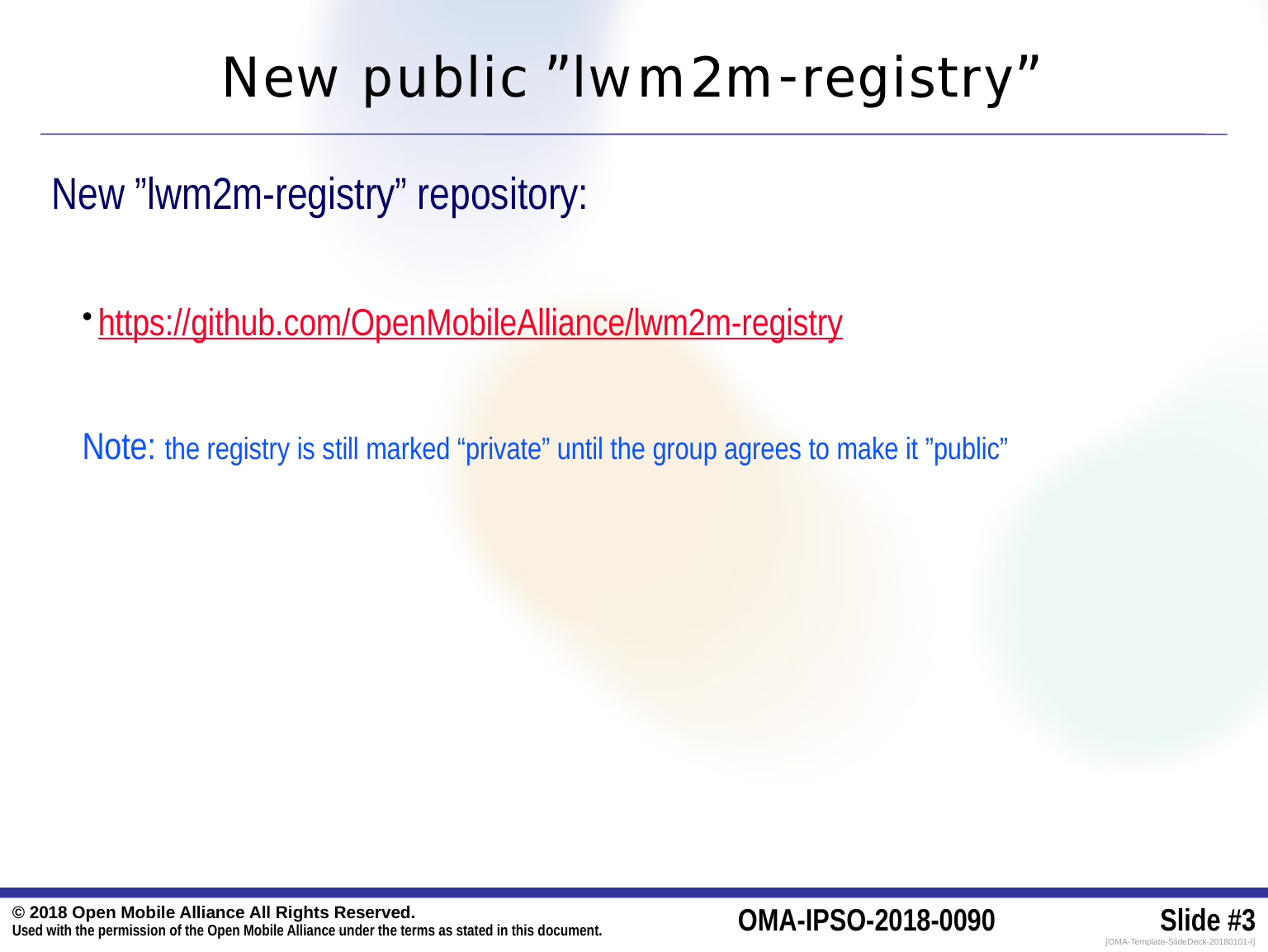

# New public ”lwm2m-registry”
New ”lwm2m-registry” repository:

https://github.com/OpenMobileAlliance/lwm2m-registry

Note: the registry is still marked “private” until the group agrees to make it ”public”